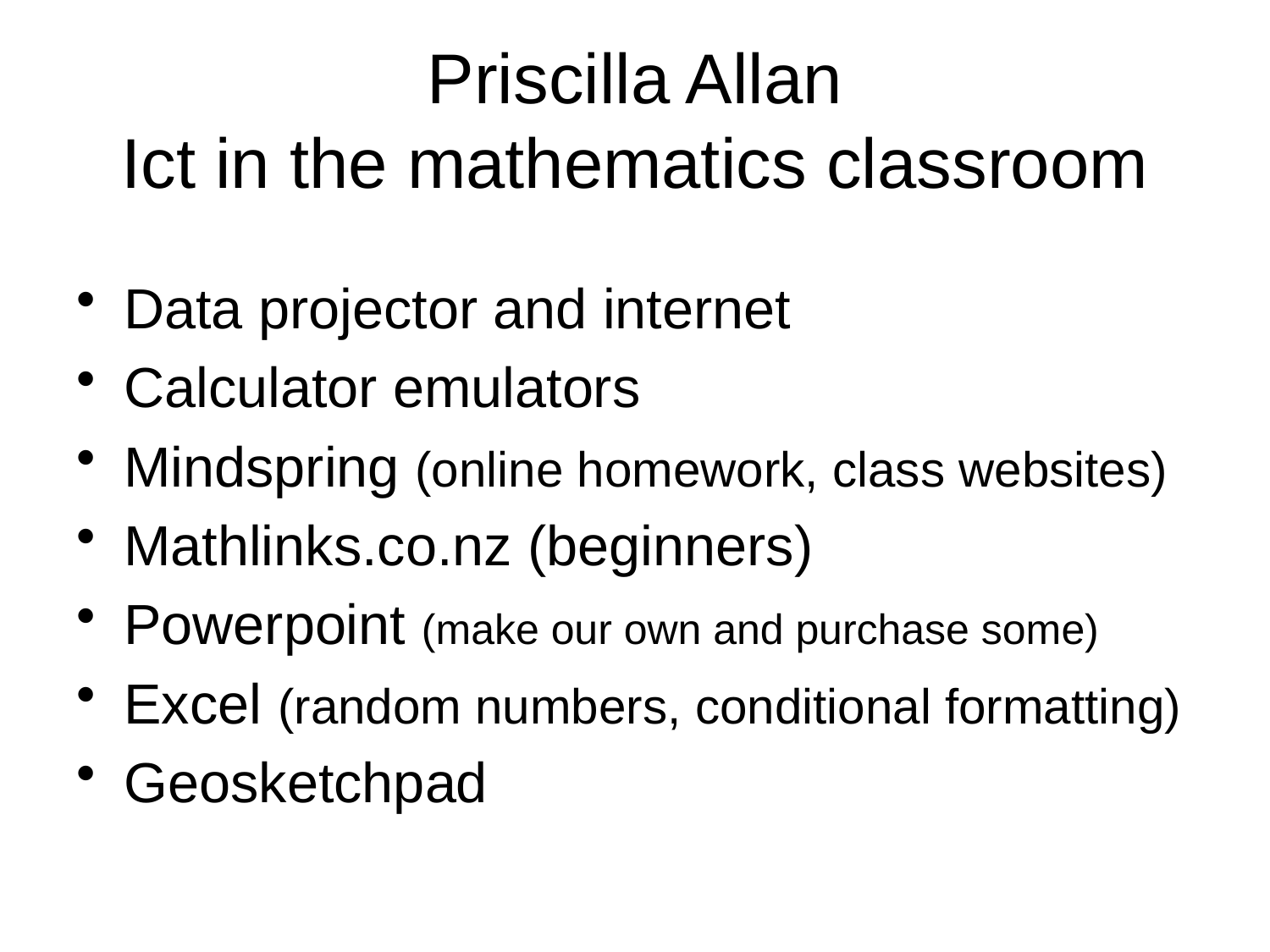

# Priscilla Allan Ict in the mathematics classroom
Data projector and internet
Calculator emulators
Mindspring (online homework, class websites)
Mathlinks.co.nz (beginners)
Powerpoint (make our own and purchase some)
Excel (random numbers, conditional formatting)
Geosketchpad